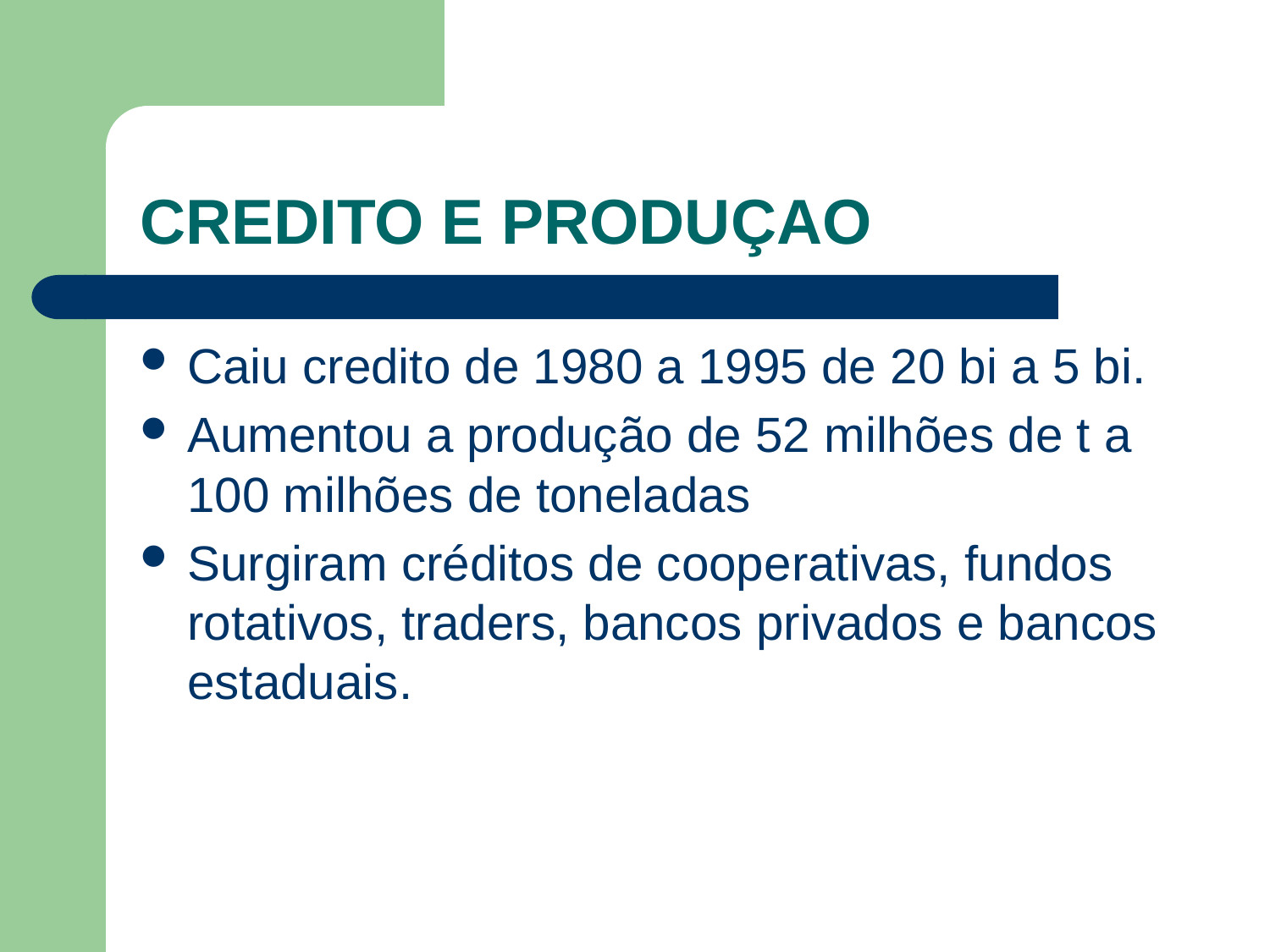

# CREDITO E PRODUÇAO
Caiu credito de 1980 a 1995 de 20 bi a 5 bi.
Aumentou a produção de 52 milhões de t a 100 milhões de toneladas
Surgiram créditos de cooperativas, fundos rotativos, traders, bancos privados e bancos estaduais.